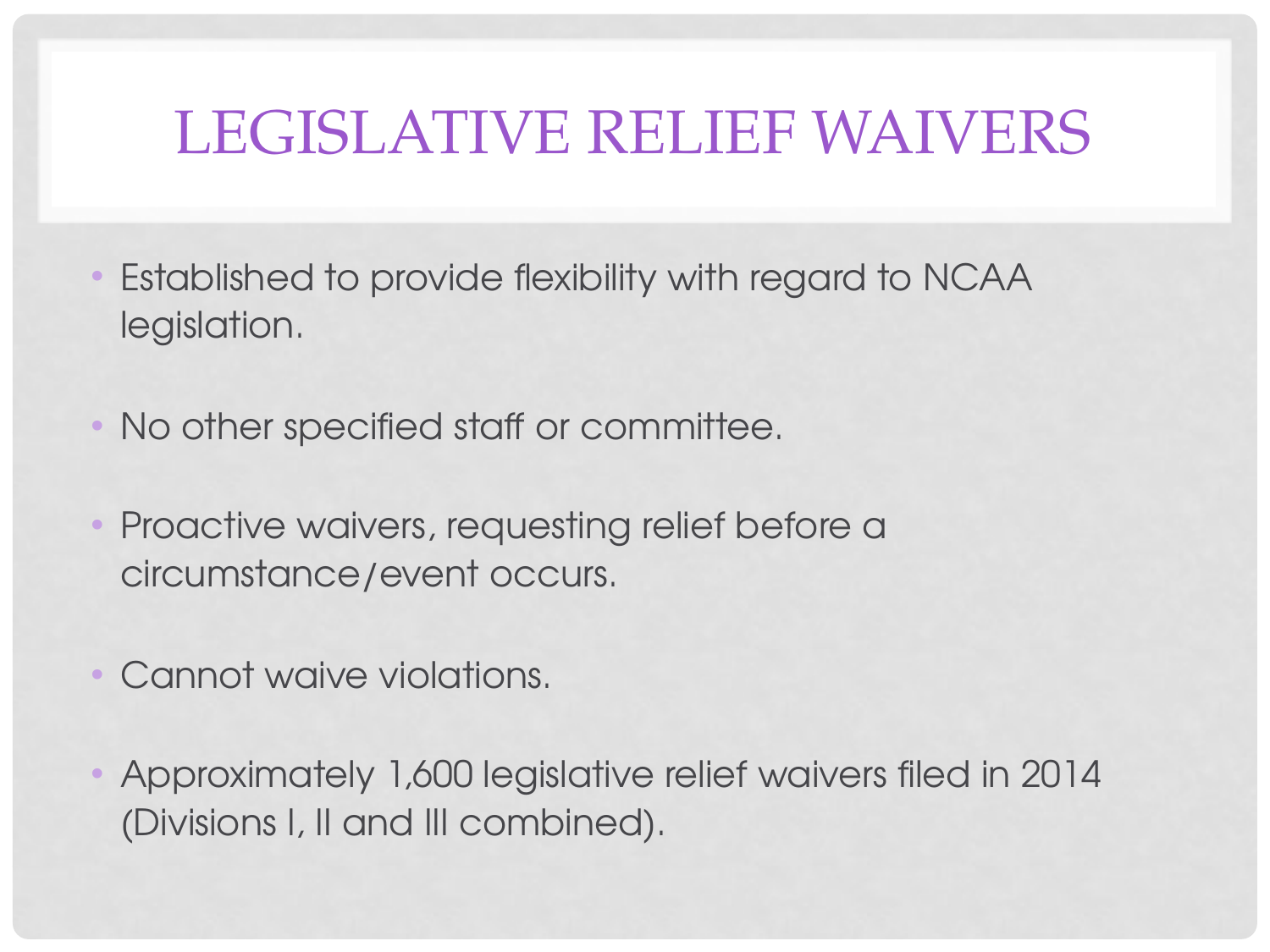

# legislative relief waivers
Established to provide flexibility with regard to NCAA legislation.

No other specified staff or committee.

Proactive waivers, requesting relief before a circumstance/event occurs.

Cannot waive violations.

Approximately 1,600 legislative relief waivers filed in 2014 (Divisions I, II and III combined).